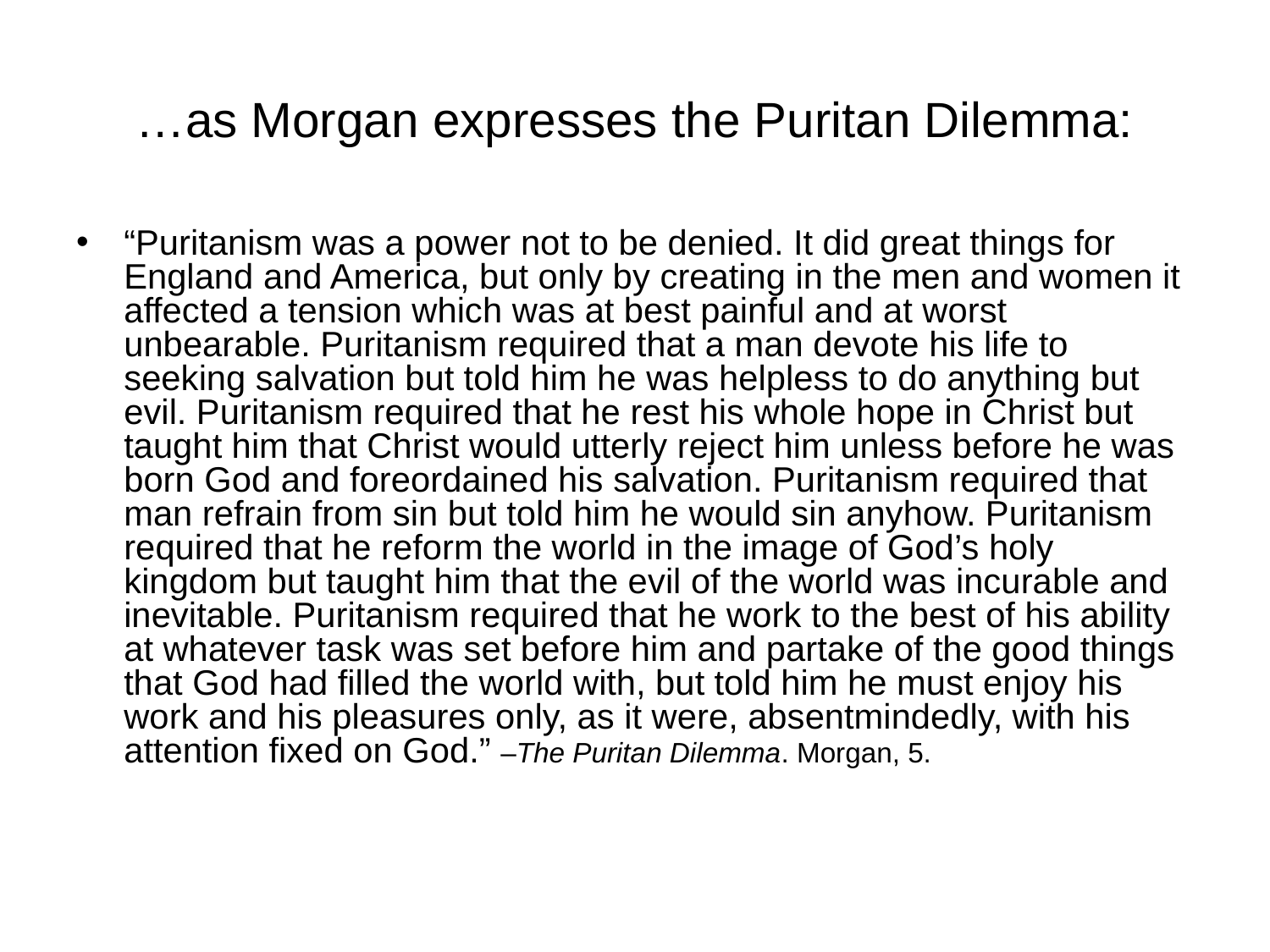

# …as Morgan expresses the Puritan Dilemma:
“Puritanism was a power not to be denied. It did great things for England and America, but only by creating in the men and women it affected a tension which was at best painful and at worst unbearable. Puritanism required that a man devote his life to seeking salvation but told him he was helpless to do anything but evil. Puritanism required that he rest his whole hope in Christ but taught him that Christ would utterly reject him unless before he was born God and foreordained his salvation. Puritanism required that man refrain from sin but told him he would sin anyhow. Puritanism required that he reform the world in the image of God’s holy kingdom but taught him that the evil of the world was incurable and inevitable. Puritanism required that he work to the best of his ability at whatever task was set before him and partake of the good things that God had filled the world with, but told him he must enjoy his work and his pleasures only, as it were, absentmindedly, with his attention fixed on God.” –The Puritan Dilemma. Morgan, 5.